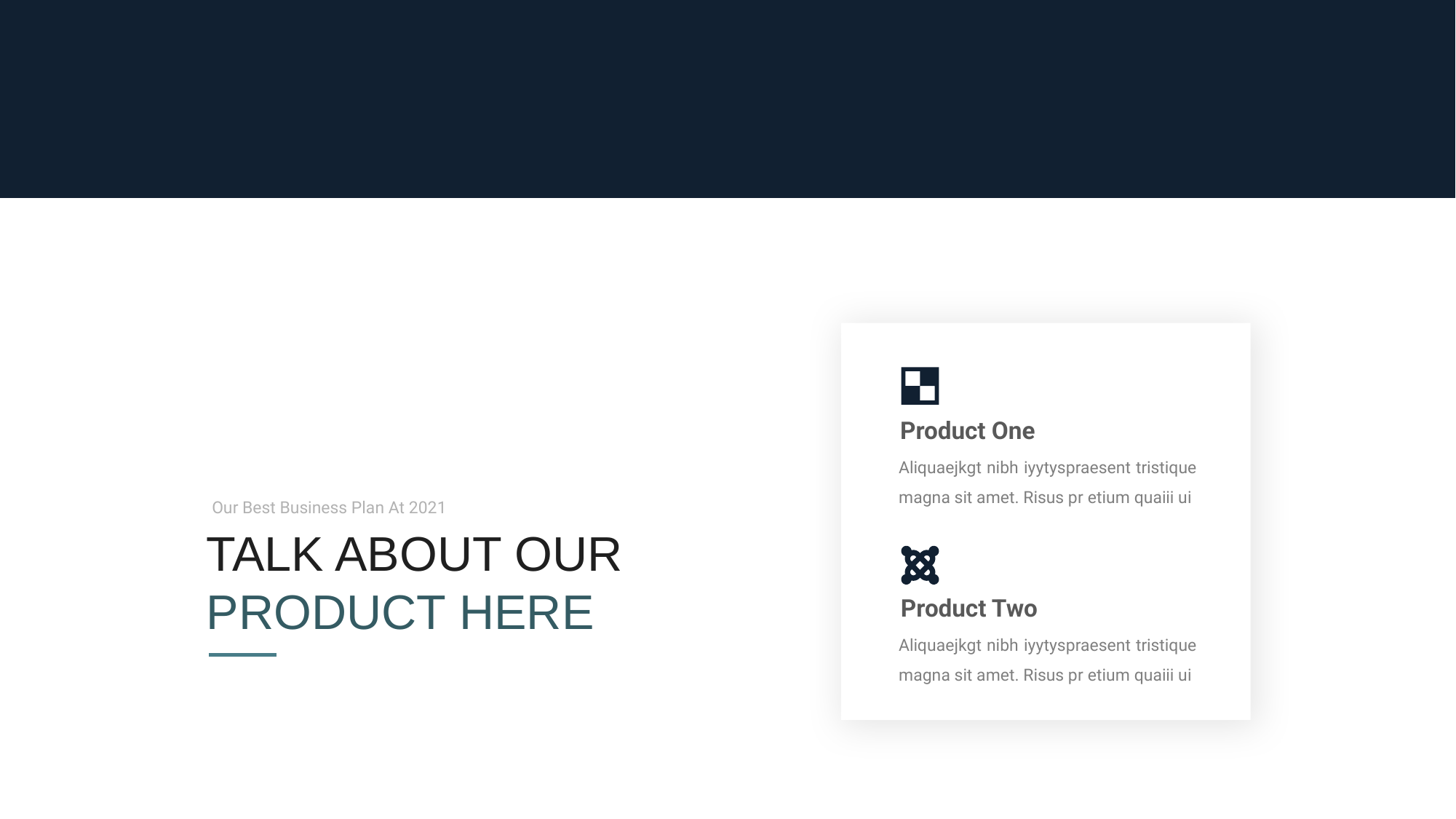

Product One
Aliquaejkgt nibh iyytyspraesent tristique magna sit amet. Risus pr etium quaiii ui
Our Best Business Plan At 2021
TALK ABOUT OUR PRODUCT HERE

Product Two
Aliquaejkgt nibh iyytyspraesent tristique magna sit amet. Risus pr etium quaiii ui